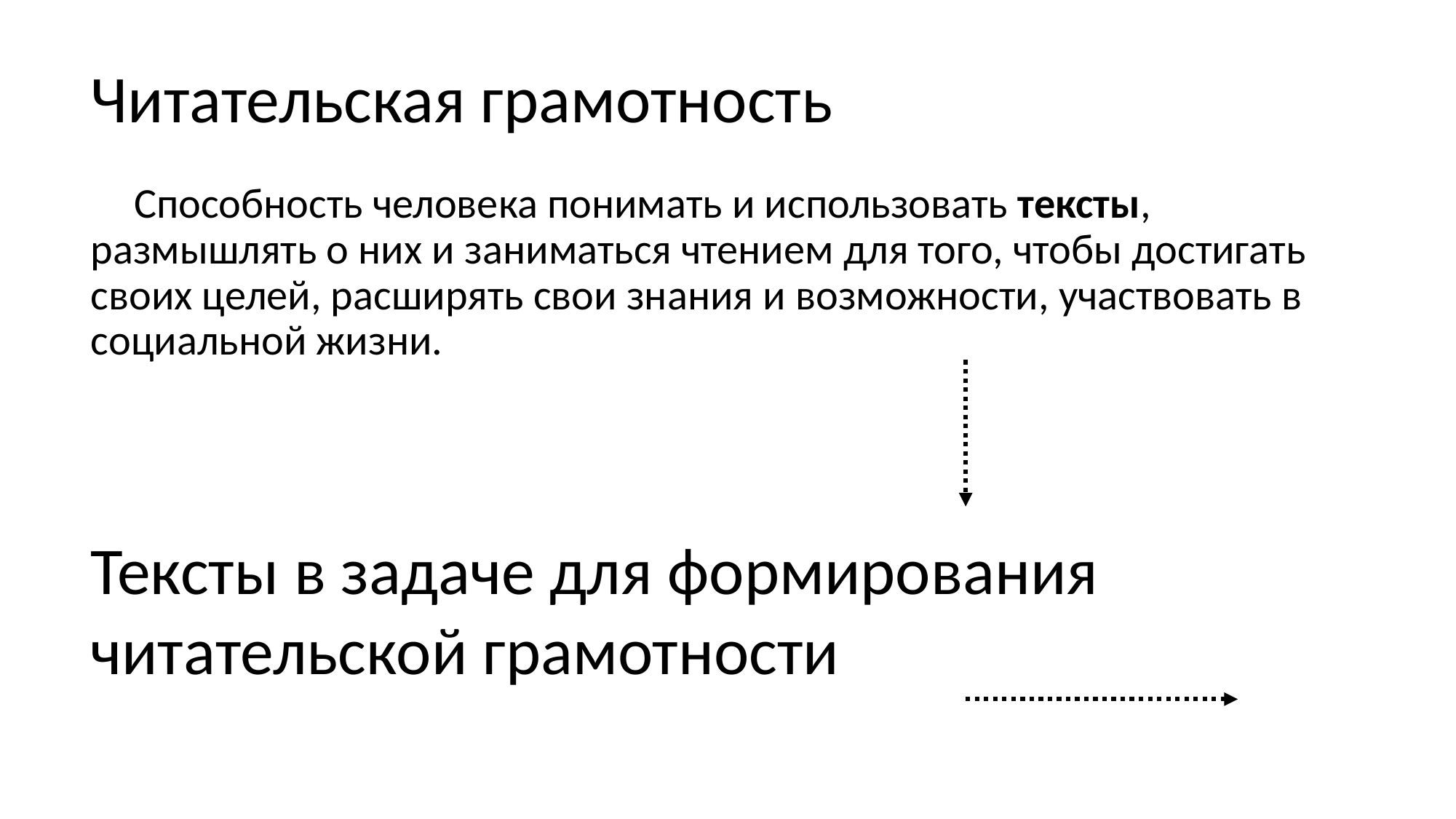

# Читательская грамотность
Способность человека понимать и использовать тексты, размышлять о них и заниматься чтением для того, чтобы достигать своих целей, расширять свои знания и возможности, участвовать в социальной жизни.

Тексты в задаче для формирования читательской грамотности